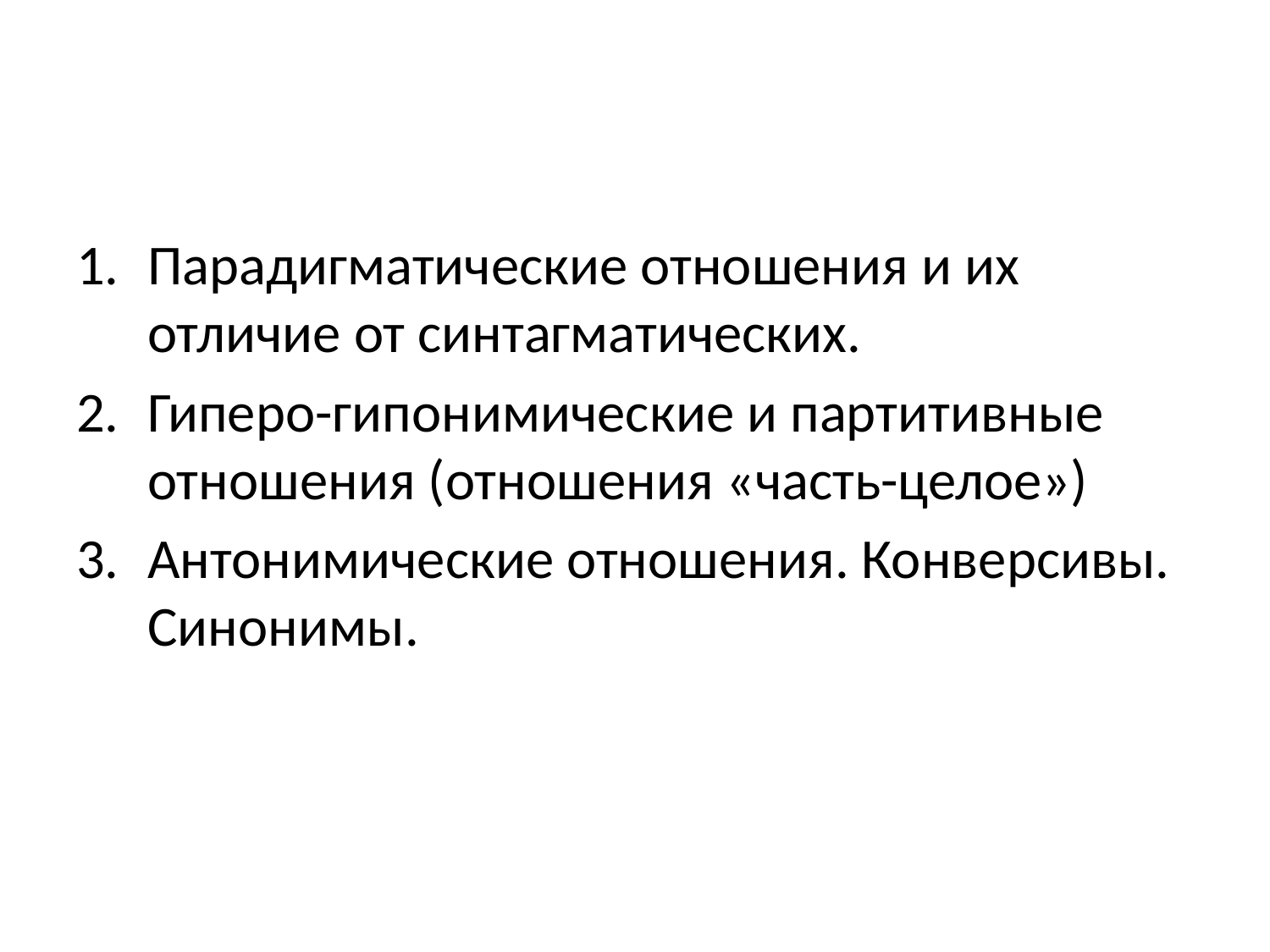

#
Парадигматические отношения и их отличие от синтагматических.
Гиперо-гипонимические и партитивные отношения (отношения «часть-целое»)
Антонимические отношения. Конверсивы. Синонимы.